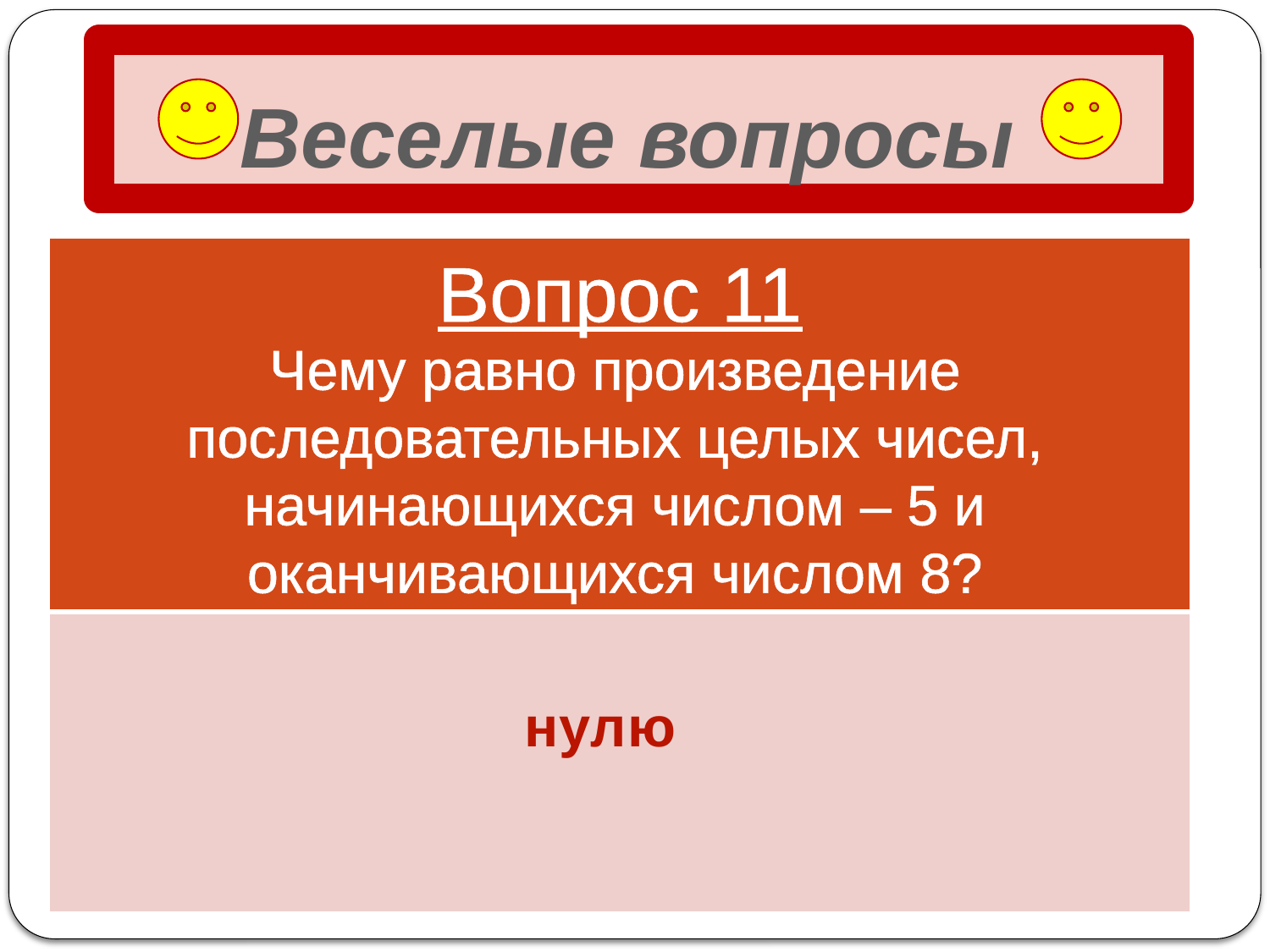

# Веселые вопросы

Вопрос 11
|  |
| --- |
|  |
Чему равно произведение последовательных целых чисел, начинающихся числом – 5 и оканчивающихся числом 8?
нулю